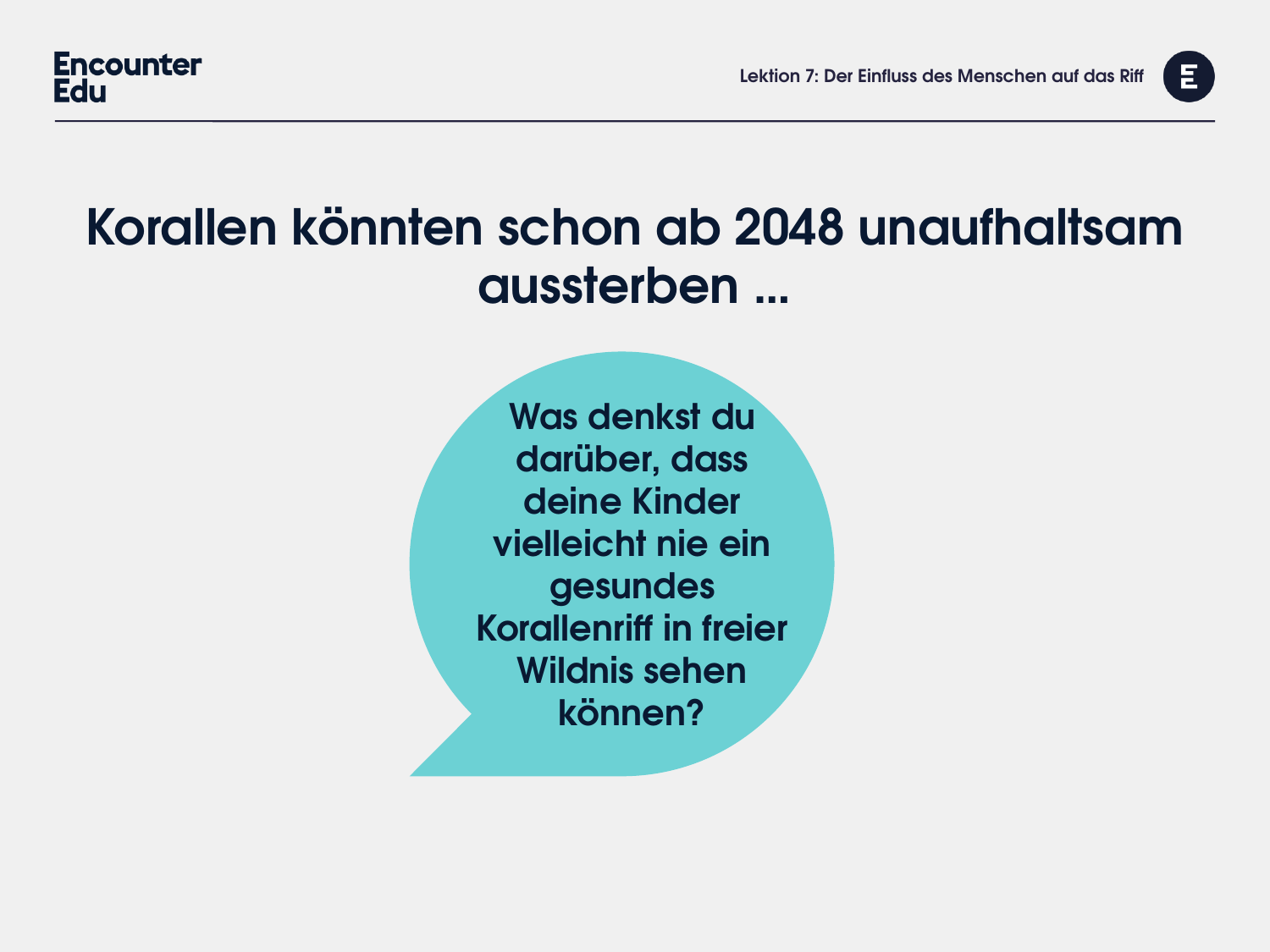

# Lektion 7: Der Einfluss des Menschen auf das Riff
Korallen könnten schon ab 2048 unaufhaltsam aussterben …

Was denkst du darüber, dass deine Kinder vielleicht nie ein gesundes Korallenriff in freier Wildnis sehen können?